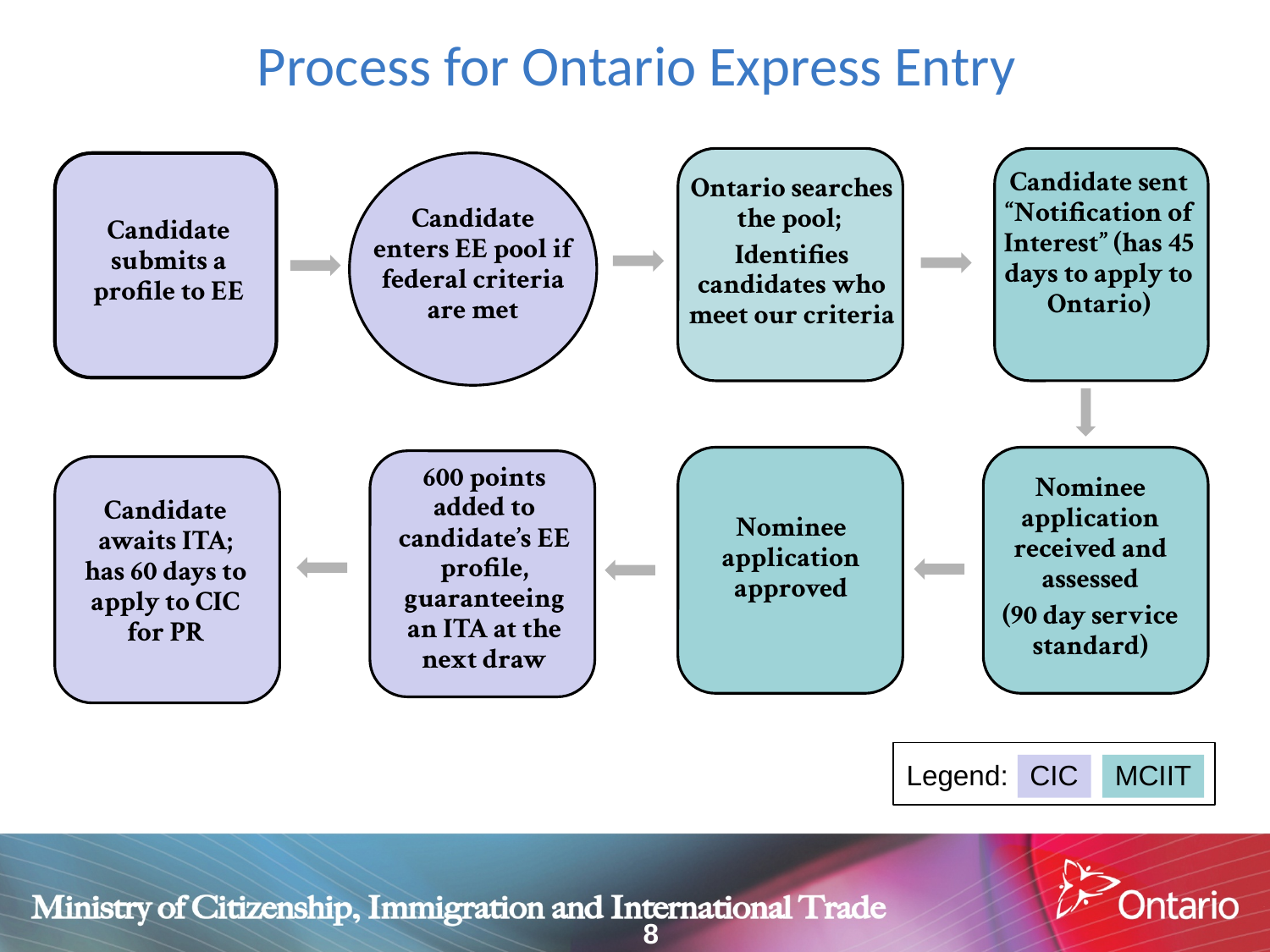

# Process for Ontario Express Entry

Candidate sent “Notification of Interest” (has 45 days to apply to Ontario)
Ontario searches the pool;
Identifies candidates who meet our criteria
Candidate enters EE pool if federal criteria are met
Candidate submits a profile to EE

600 points added to candidate’s EE profile, guaranteeing an ITA at the next draw

Nominee application received and assessed
(90 day service standard)
Candidate awaits ITA; has 60 days to apply to CIC for PR
Nominee application approved

CIC
MCIIT
Legend:
8